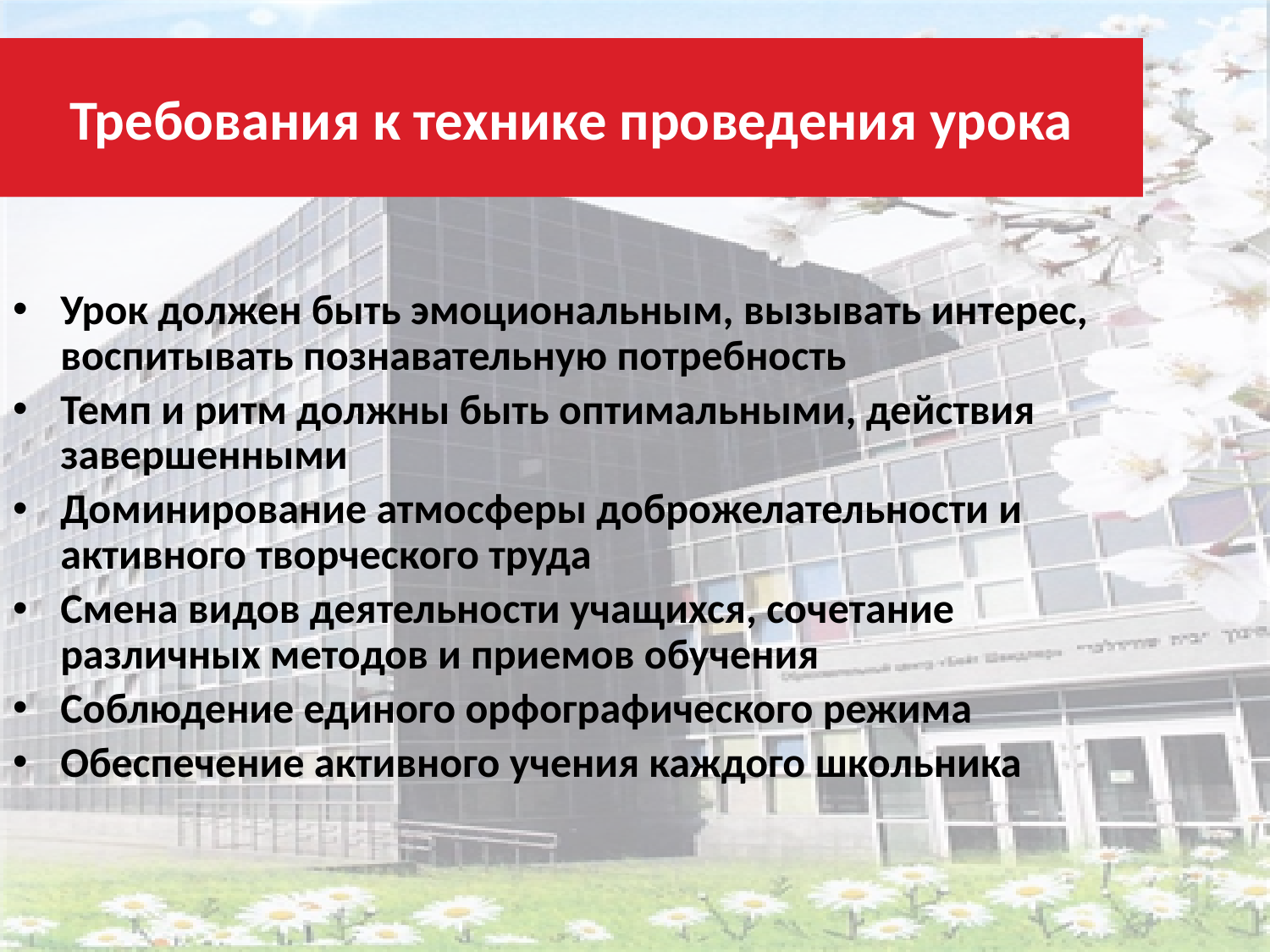

Требования к технике проведения урока

Урок должен быть эмоциональным, вызывать интерес, воспитывать познавательную потребность
Темп и ритм должны быть оптимальными, действия завершенными
Доминирование атмосферы доброжелательности и активного творческого труда
Смена видов деятельности учащихся, сочетание различных методов и приемов обучения
Соблюдение единого орфографического режима
Обеспечение активного учения каждого школьника